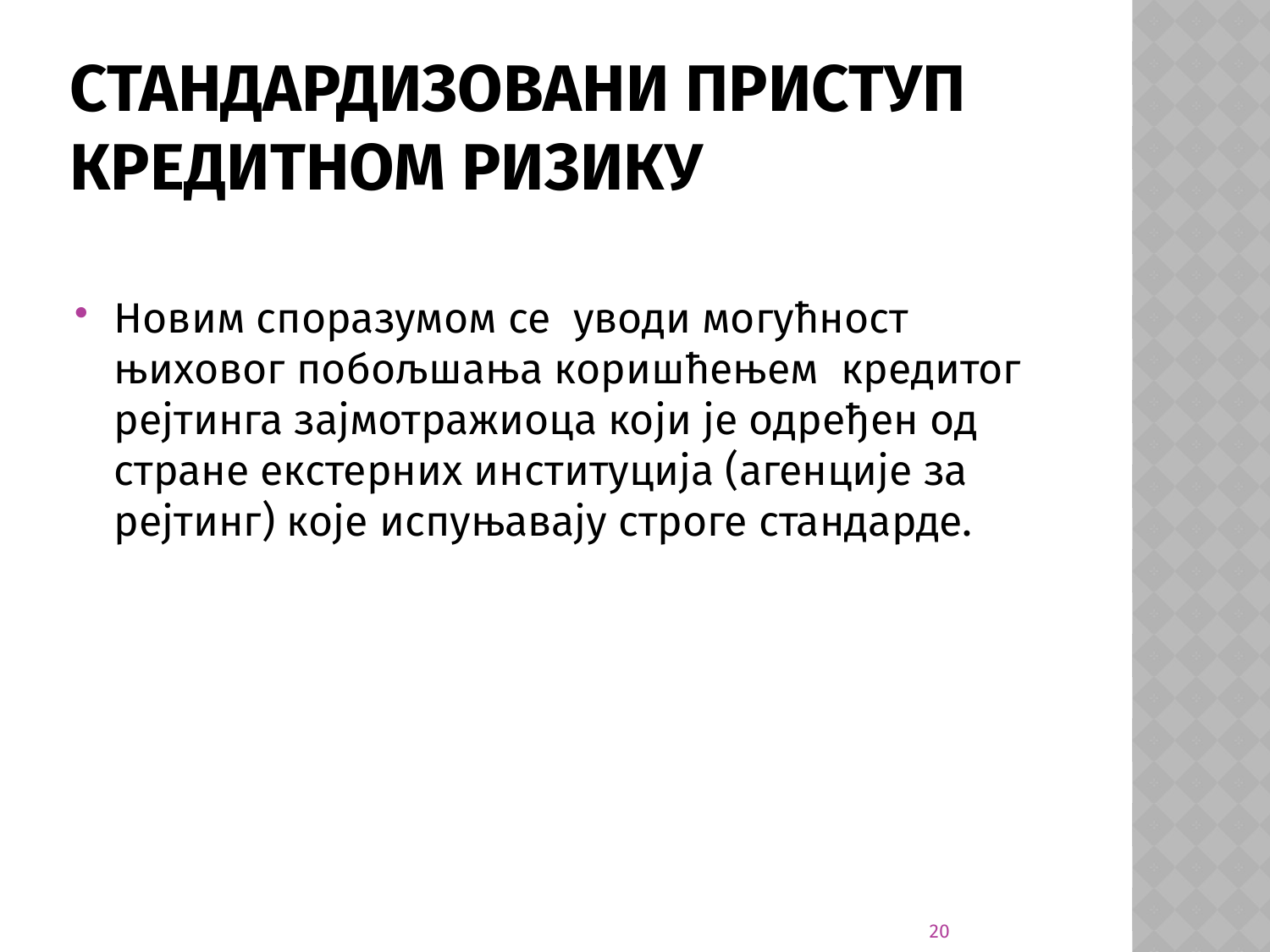

# Стандардизовани приступ кредитном ризику

Новим споразумом се  уводи могућност  њиховог побољшања коришћењем  кредитог рејтинга зајмотражиоца који је одређен од стране екстерних институција (агенције за рејтинг) које испуњавају строге стандарде.
20